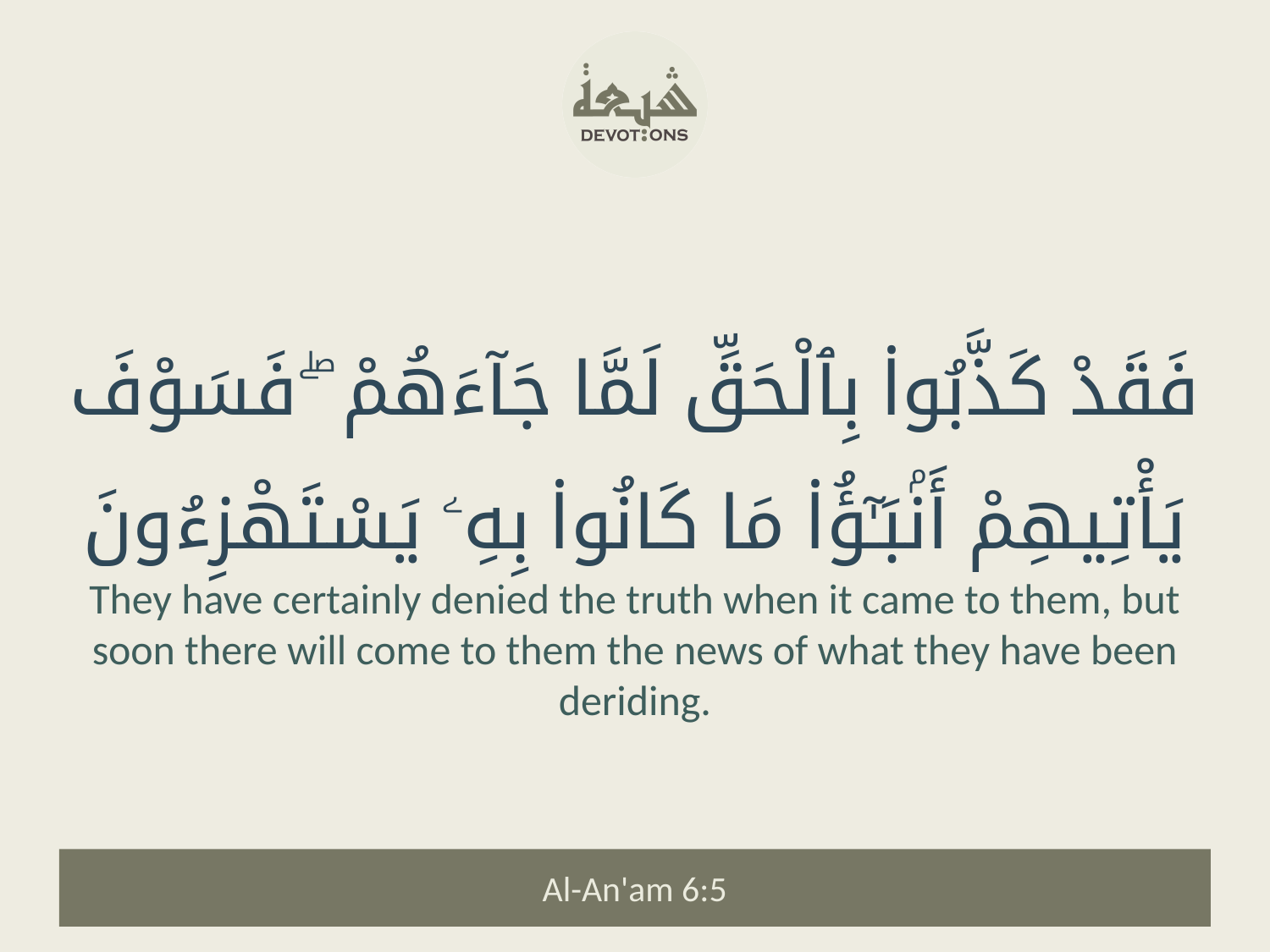

فَقَدْ كَذَّبُوا۟ بِٱلْحَقِّ لَمَّا جَآءَهُمْ ۖ فَسَوْفَ يَأْتِيهِمْ أَنۢبَـٰٓؤُا۟ مَا كَانُوا۟ بِهِۦ يَسْتَهْزِءُونَ
They have certainly denied the truth when it came to them, but soon there will come to them the news of what they have been deriding.
Al-An'am 6:5